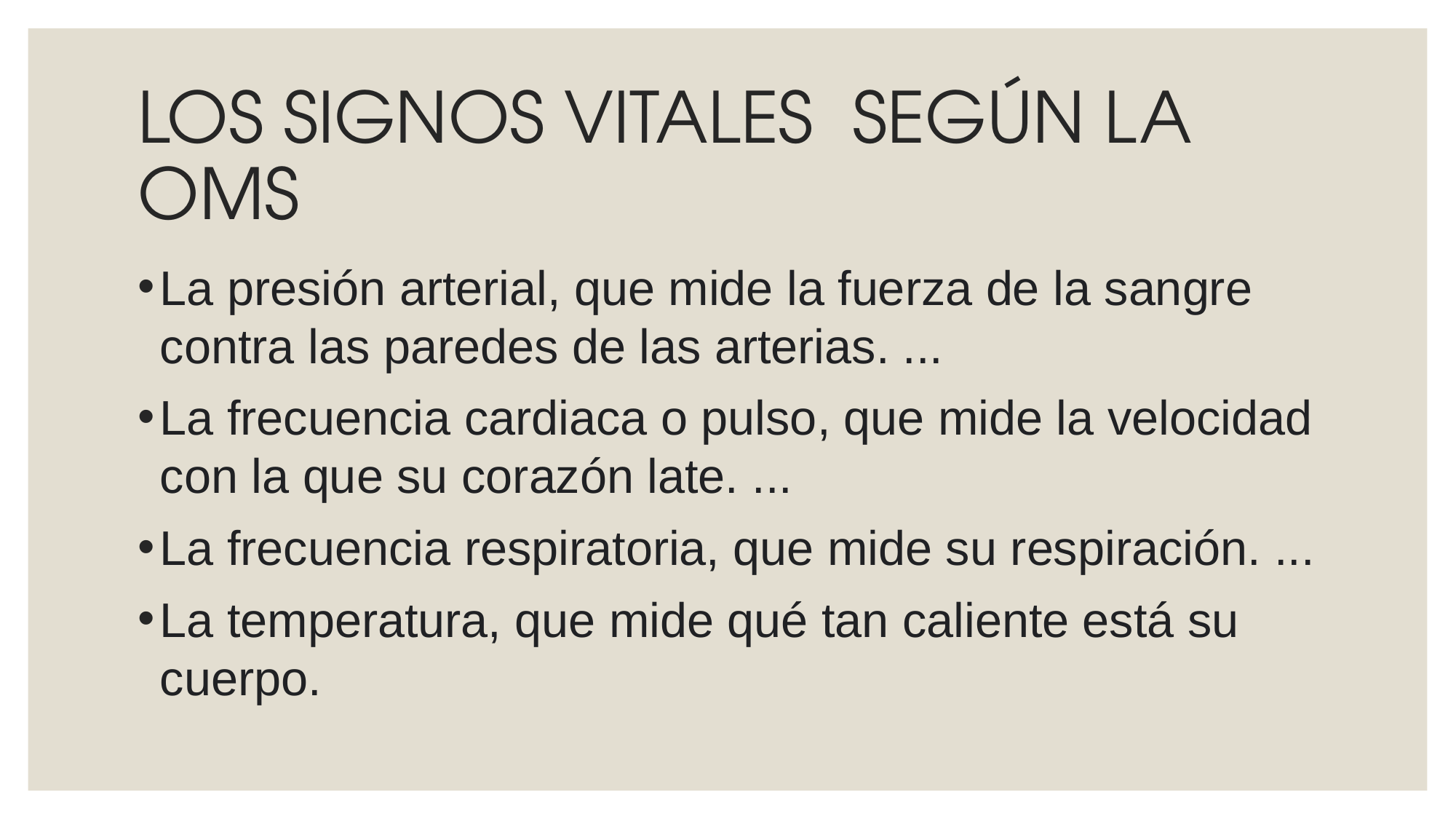

# LOS SIGNOS VITALES  SEGÚN LA OMS
La presión arterial, que mide la fuerza de la sangre contra las paredes de las arterias. ...
La frecuencia cardiaca o pulso, que mide la velocidad con la que su corazón late. ...
La frecuencia respiratoria, que mide su respiración. ...
La temperatura, que mide qué tan caliente está su cuerpo.